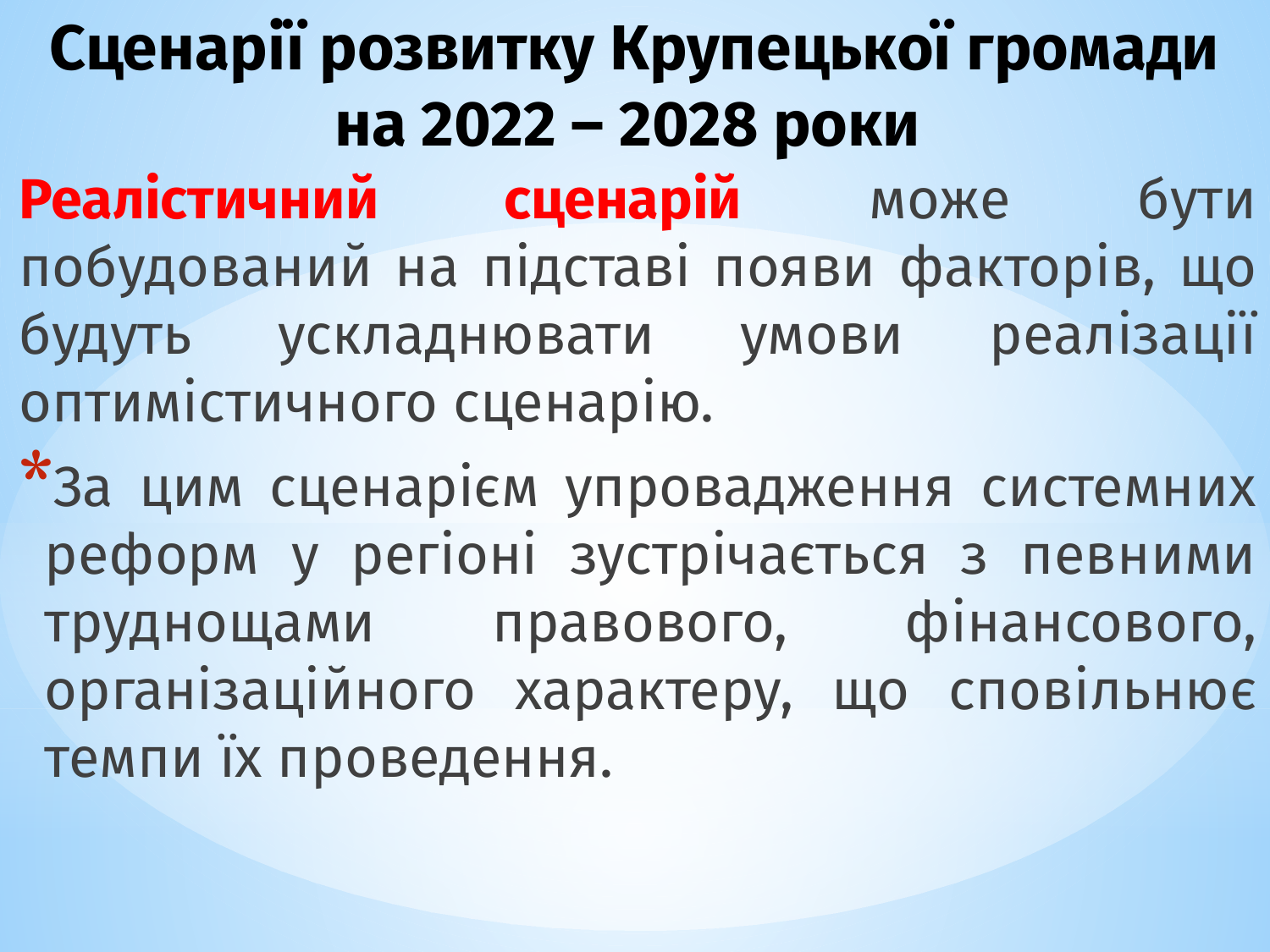

# Сценарії розвитку Крупецької громади на 2022 – 2028 роки
Реалістичний сценарій може бути побудований на підставі появи факторів, що будуть ускладнювати умови реалізації оптимістичного сценарію.
За цим сценарієм упровадження системних реформ у регіоні зустрічається з певними труднощами правового, фінансового, організаційного характеру, що сповільнює темпи їх проведення.